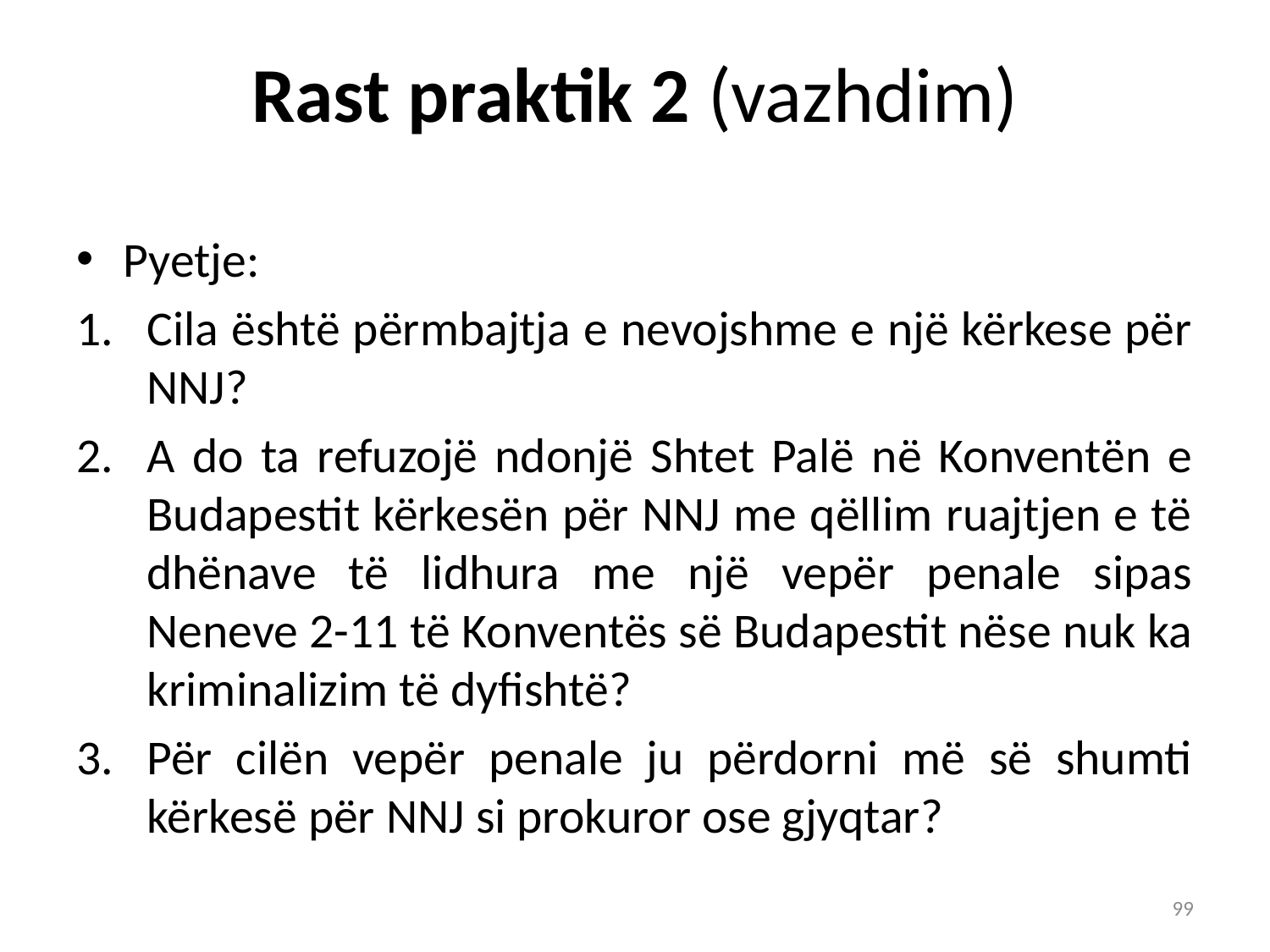

# Rast praktik 2 (vazhdim)
Pyetje:
Cila është përmbajtja e nevojshme e një kërkese për NNJ?
A do ta refuzojë ndonjë Shtet Palë në Konventën e Budapestit kërkesën për NNJ me qëllim ruajtjen e të dhënave të lidhura me një vepër penale sipas Neneve 2-11 të Konventës së Budapestit nëse nuk ka kriminalizim të dyfishtë?
Për cilën vepër penale ju përdorni më së shumti kërkesë për NNJ si prokuror ose gjyqtar?

99